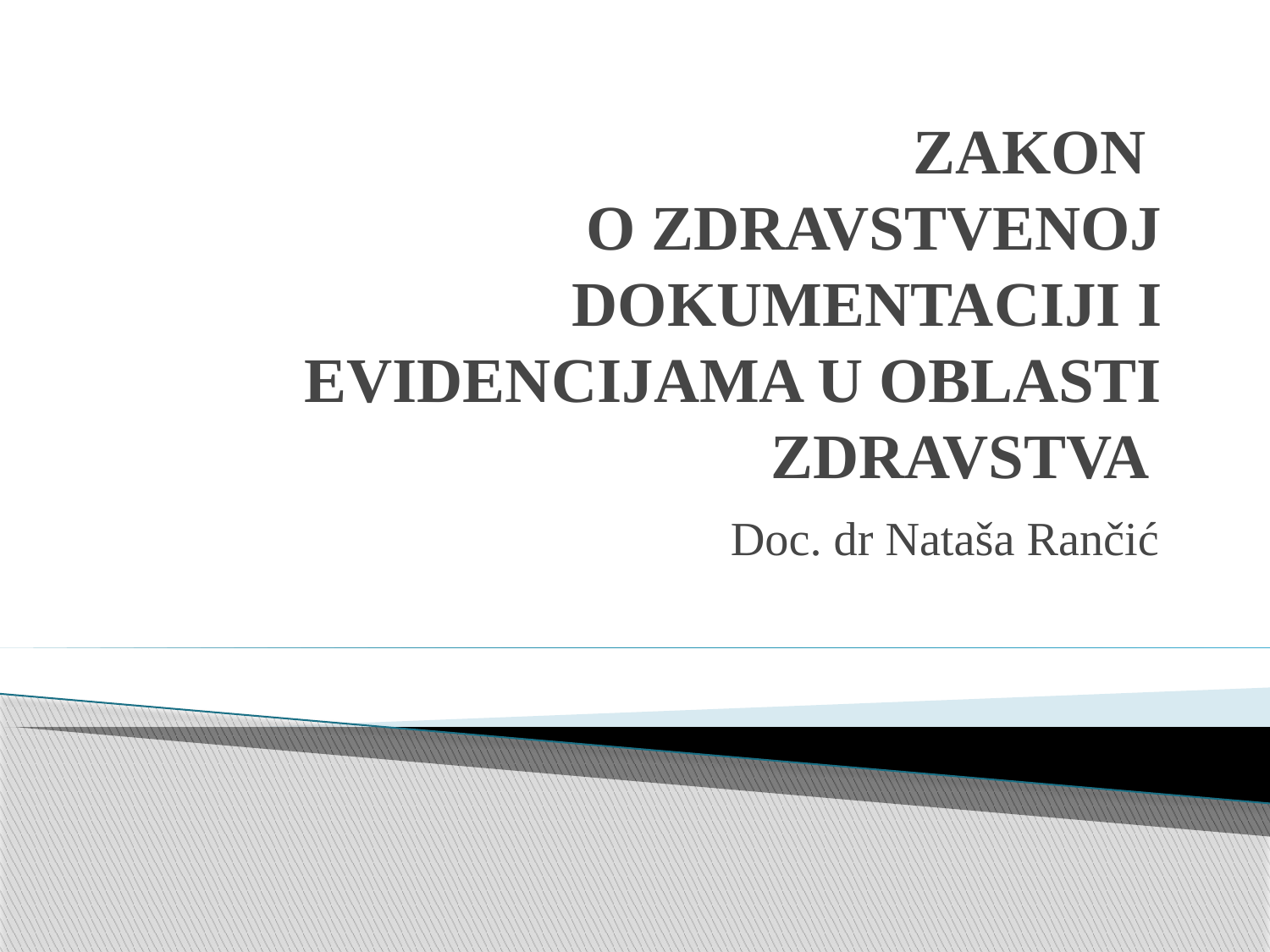

# ZAKON O ZDRAVSTVENOJ DOKUMENTACIJI I EVIDENCIJAMA U OBLASTI ZDRAVSTVA
Doc. dr Nataša Rančić